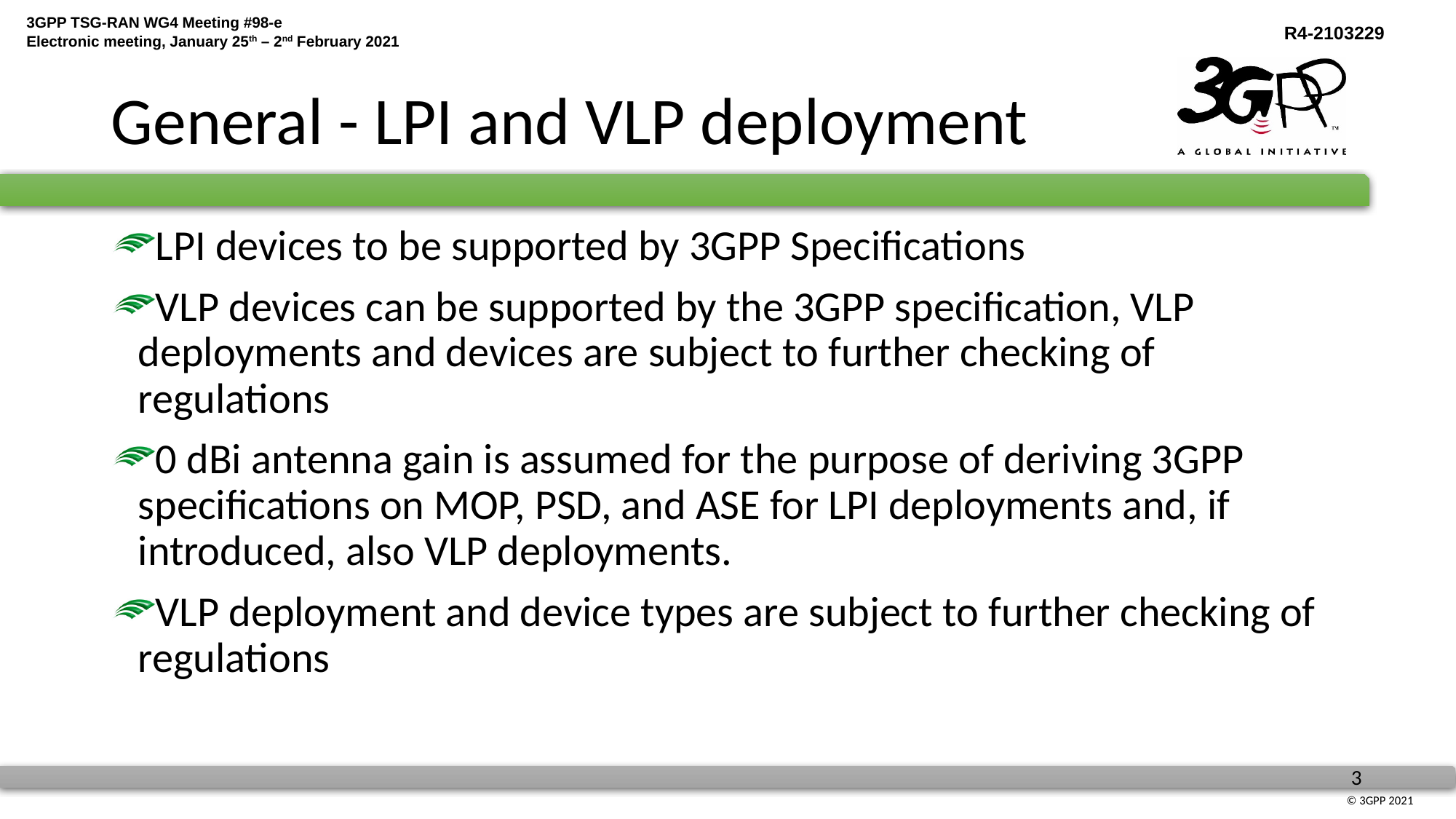

# General - LPI and VLP deployment
LPI devices to be supported by 3GPP Specifications
VLP devices can be supported by the 3GPP specification, VLP deployments and devices are subject to further checking of regulations
0 dBi antenna gain is assumed for the purpose of deriving 3GPP specifications on MOP, PSD, and ASE for LPI deployments and, if introduced, also VLP deployments.
VLP deployment and device types are subject to further checking of regulations